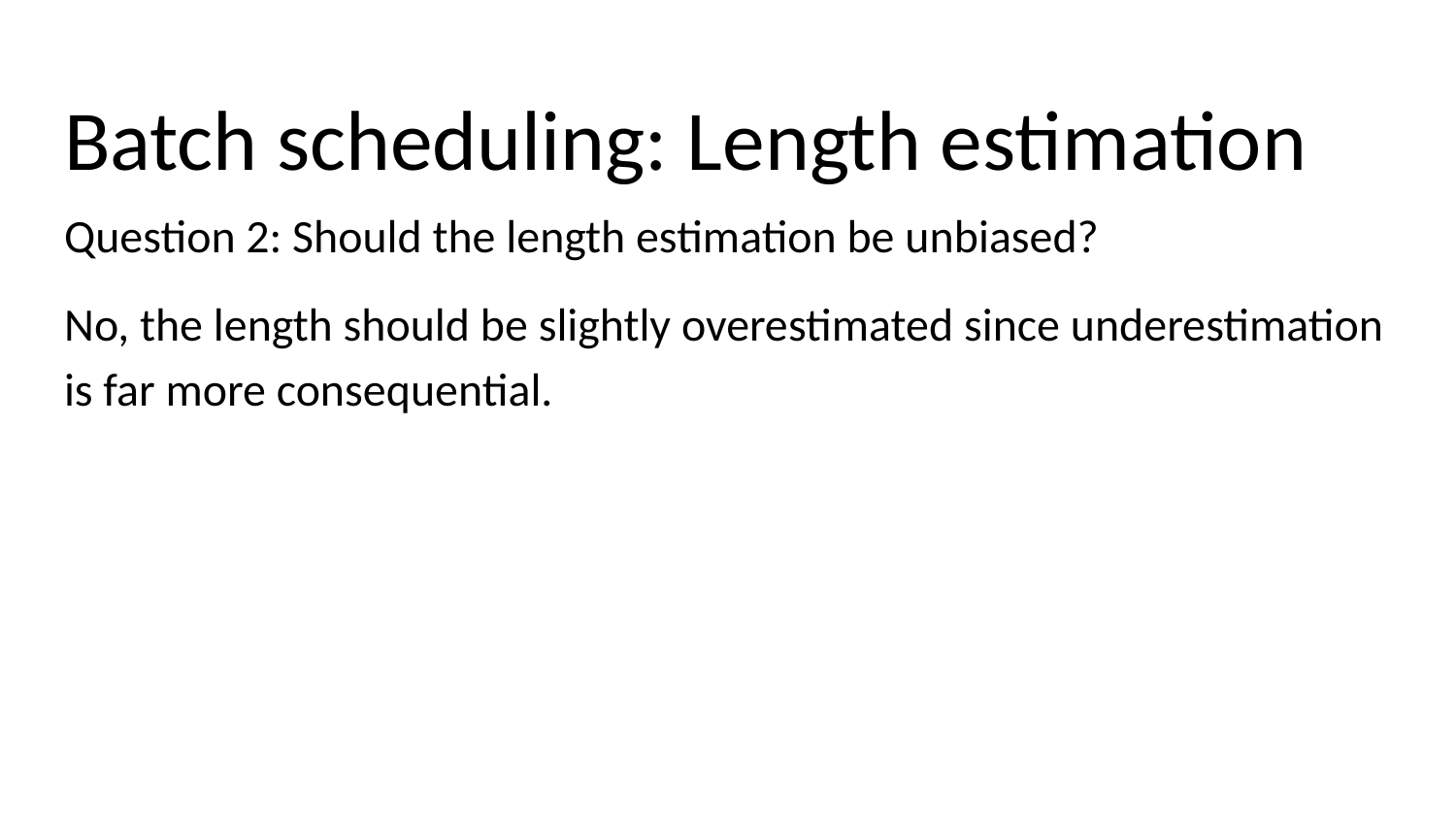

# Batch scheduling: Length estimation
Question 2: Should the length estimation be unbiased?
No, the length should be slightly overestimated since underestimation is far more consequential.